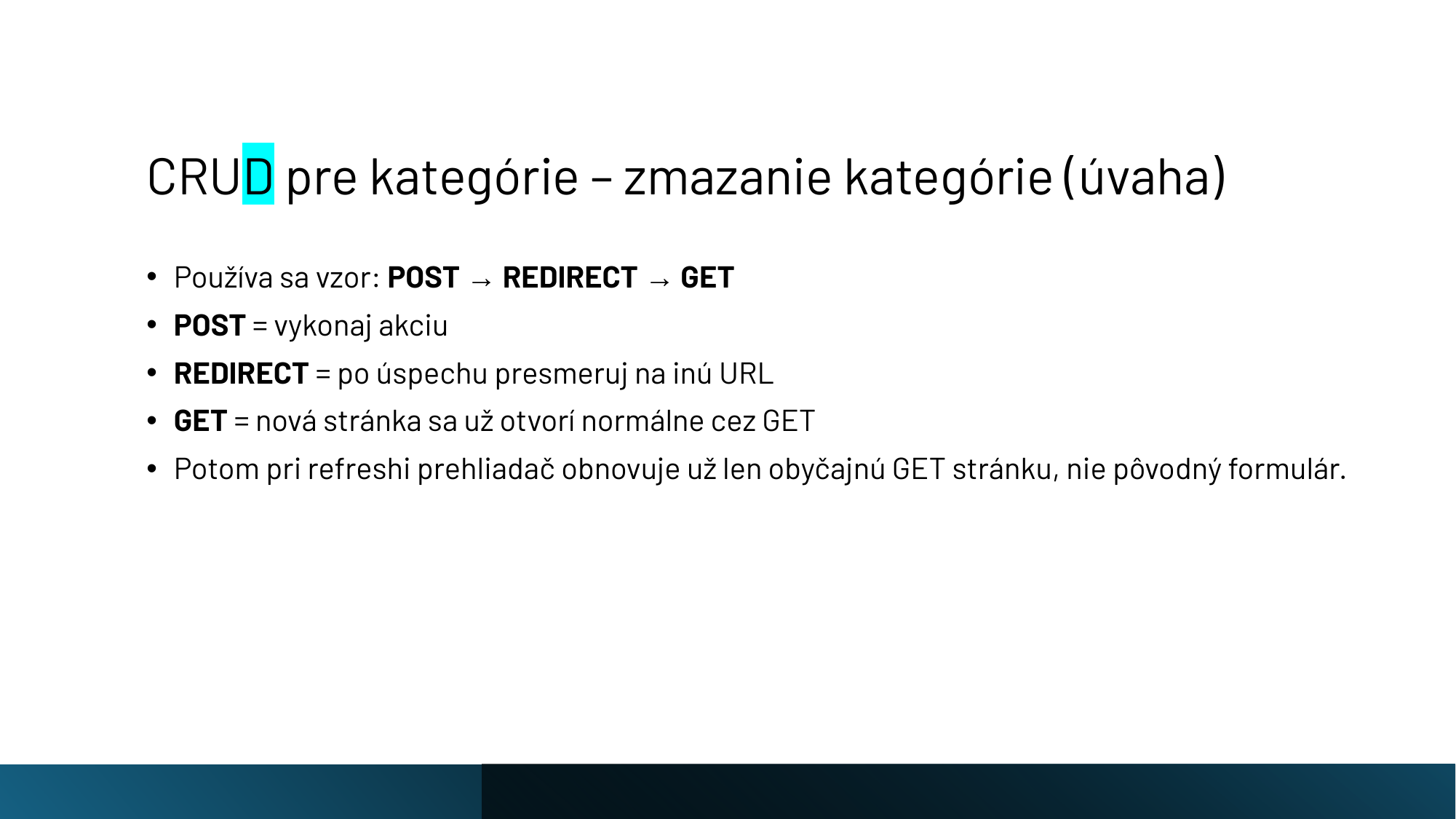

# CRUD pre kategórie – zmazanie kategórie (úvaha)
Používa sa vzor: POST → REDIRECT → GET
POST = vykonaj akciu
REDIRECT = po úspechu presmeruj na inú URL
GET = nová stránka sa už otvorí normálne cez GET
Potom pri refreshi prehliadač obnovuje už len obyčajnú GET stránku, nie pôvodný formulár.